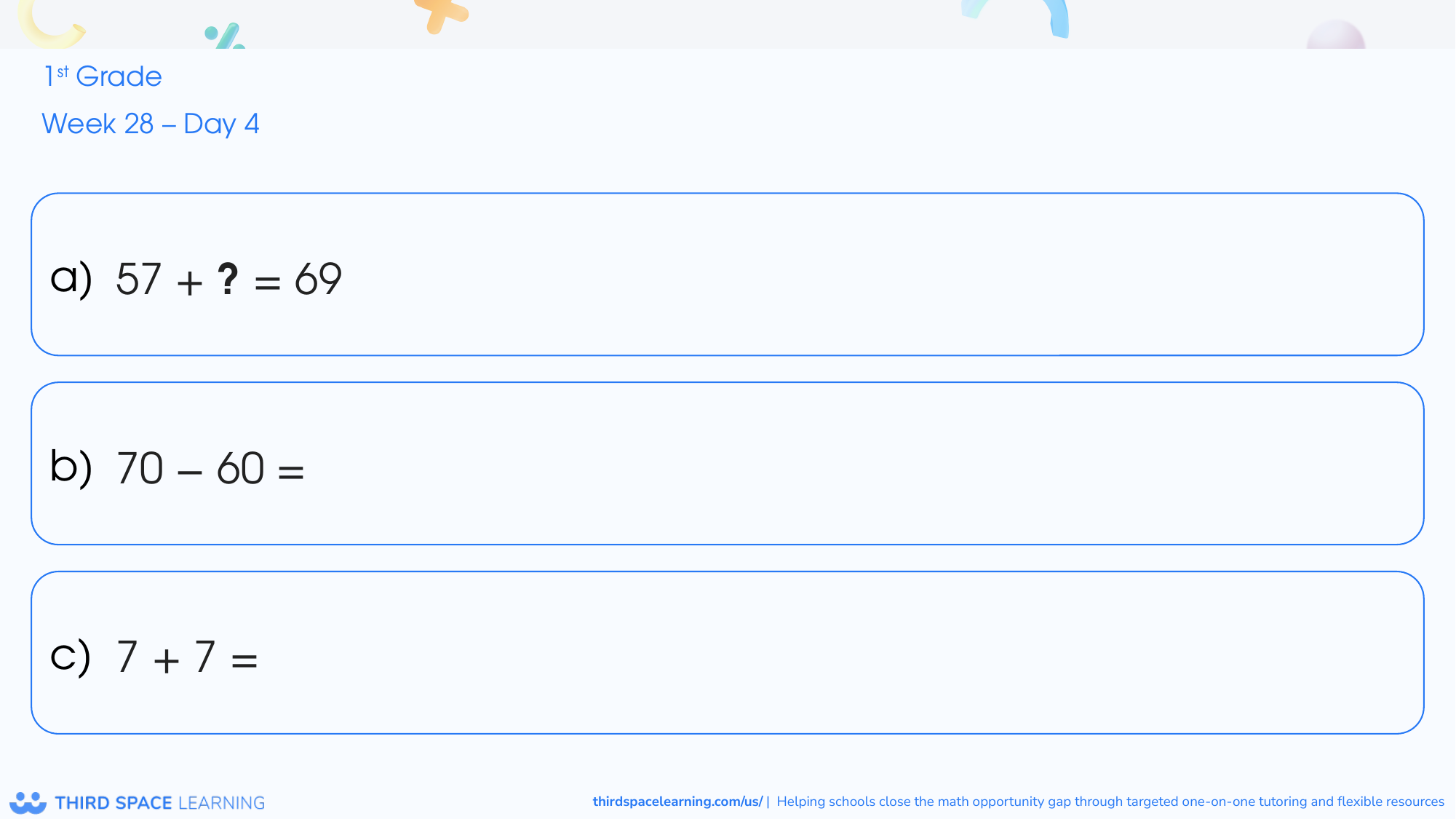

1st Grade
Week 28 – Day 4
57 + ? = 69
70 − 60 =
7 + 7 =